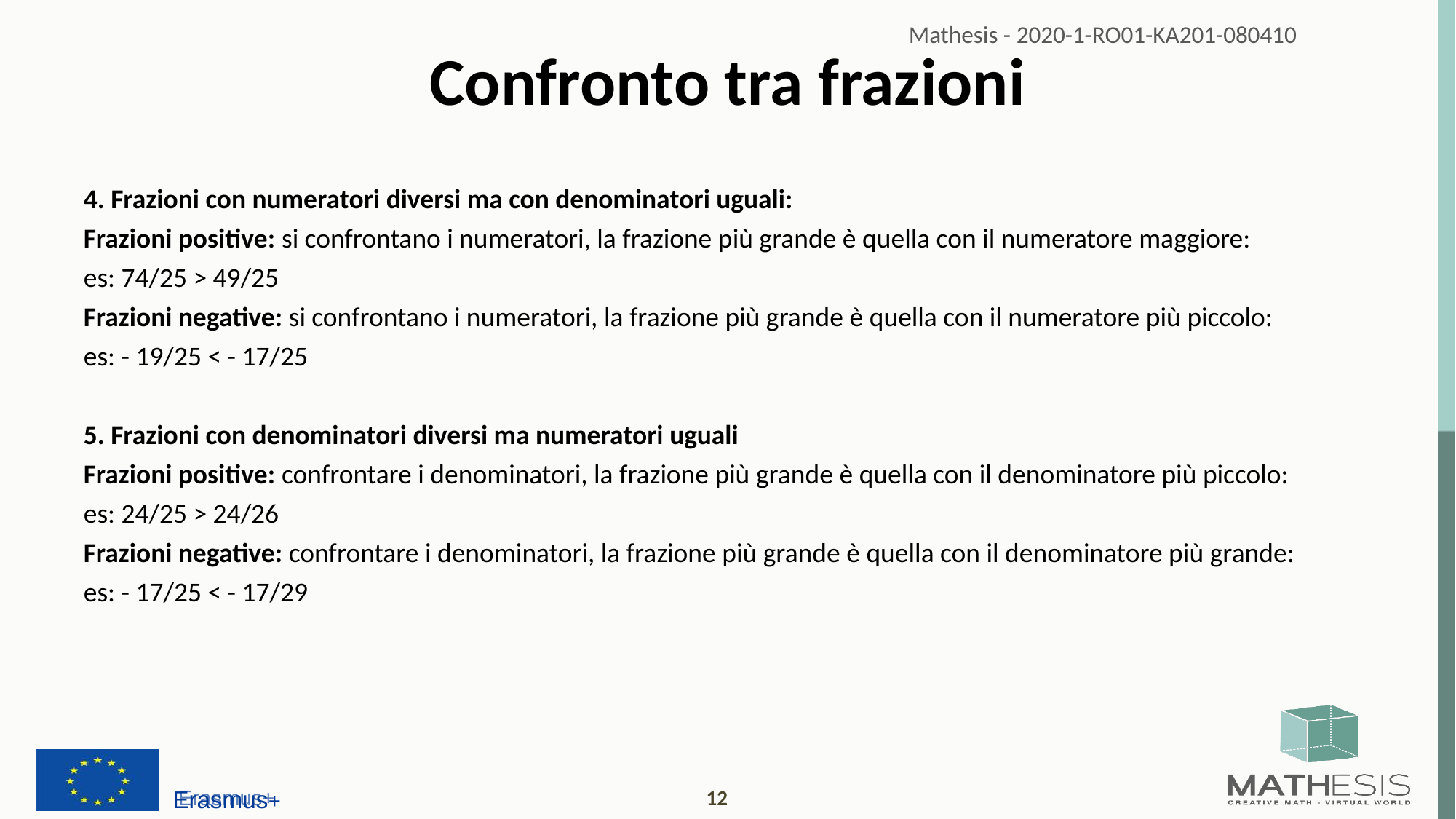

# Confronto tra frazioni
4. Frazioni con numeratori diversi ma con denominatori uguali:
Frazioni positive: si confrontano i numeratori, la frazione più grande è quella con il numeratore maggiore:
es: 74/25 > 49/25
Frazioni negative: si confrontano i numeratori, la frazione più grande è quella con il numeratore più piccolo:
es: - 19/25 < - 17/25

5. Frazioni con denominatori diversi ma numeratori uguali
Frazioni positive: confrontare i denominatori, la frazione più grande è quella con il denominatore più piccolo:
es: 24/25 > 24/26
Frazioni negative: confrontare i denominatori, la frazione più grande è quella con il denominatore più grande:
es: - 17/25 < - 17/29